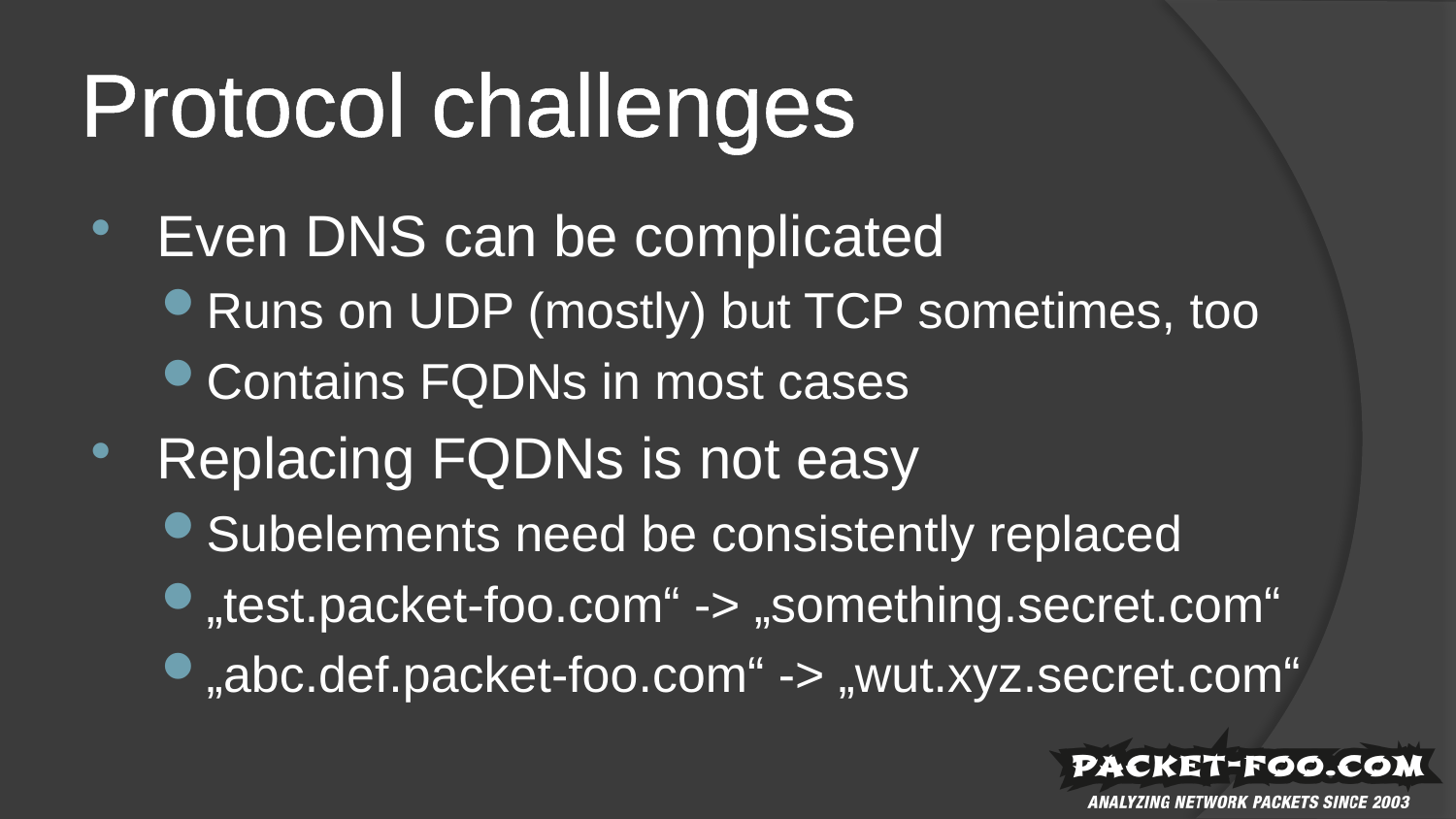

# Protocol challenges
Even DNS can be complicated
Runs on UDP (mostly) but TCP sometimes, too
Contains FQDNs in most cases
Replacing FQDNs is not easy
Subelements need be consistently replaced
„test.packet-foo.com“ -> „something.secret.com“
„abc.def.packet-foo.com“ -> „wut.xyz.secret.com“